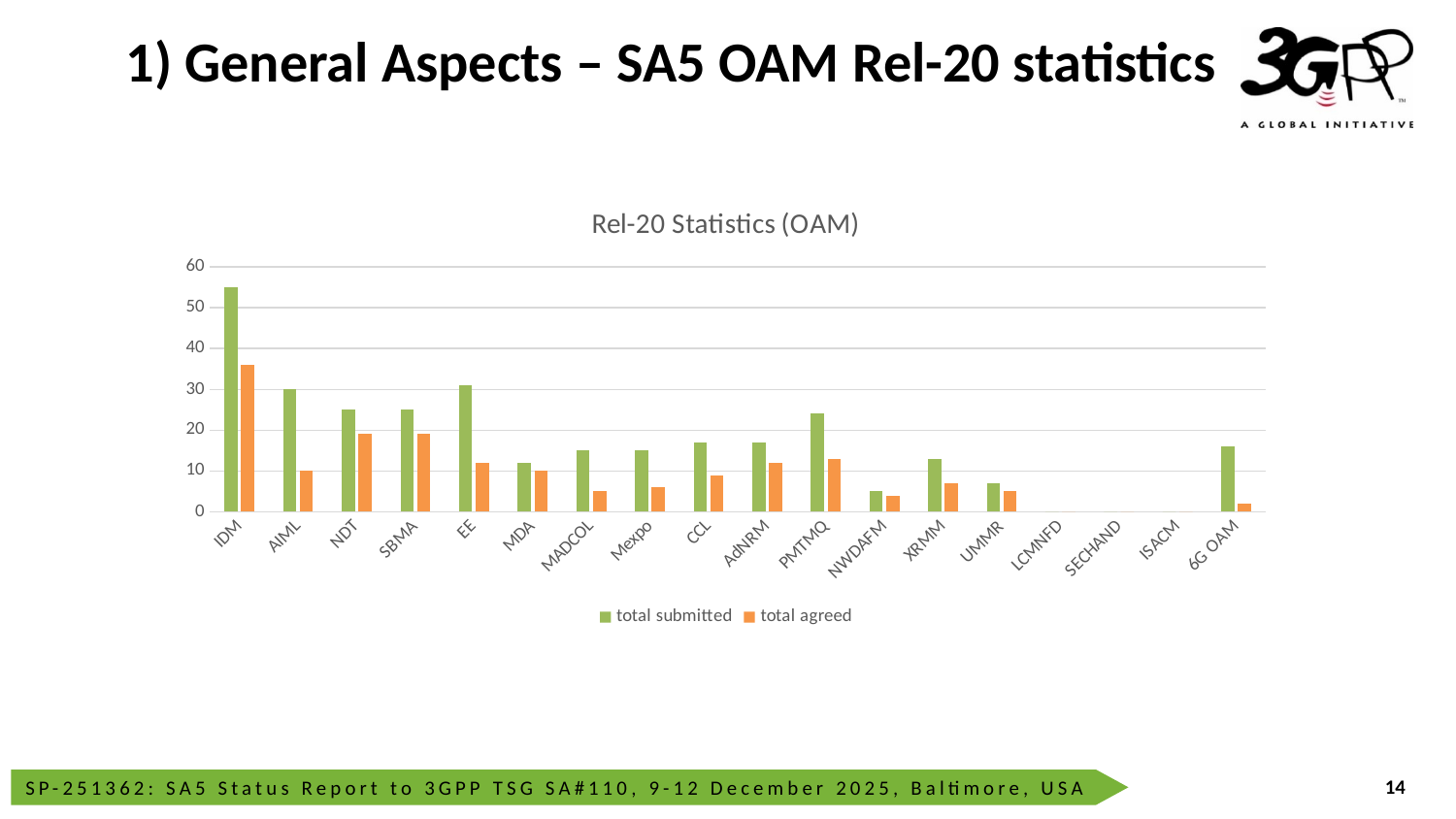

# 1) General Aspects – SA5 OAM Rel-20 statistics

### Chart: Rel-20 Statistics (OAM)

| Category | total submitted | total agreed |
|---|---|---|
| IDM | 55.0 | 36.0 |
| AIML | 30.0 | 10.0 |
| NDT | 25.0 | 19.0 |
| SBMA | 25.0 | 19.0 |
| EE | 31.0 | 12.0 |
| MDA | 12.0 | 10.0 |
| MADCOL | 15.0 | 5.0 |
| Mexpo | 15.0 | 6.0 |
| CCL | 17.0 | 9.0 |
| AdNRM | 17.0 | 12.0 |
| PMTMQ | 24.0 | 13.0 |
| NWDAFM | 5.0 | 4.0 |
| XRMM | 13.0 | 7.0 |
| UMMR | 7.0 | 5.0 |
| LCMNFD | 0.0 | 0.0 |
| SECHAND | 0.0 | 0.0 |
| ISACM | 0.0 | 0.0 |
| 6G OAM | 16.0 | 2.0 |